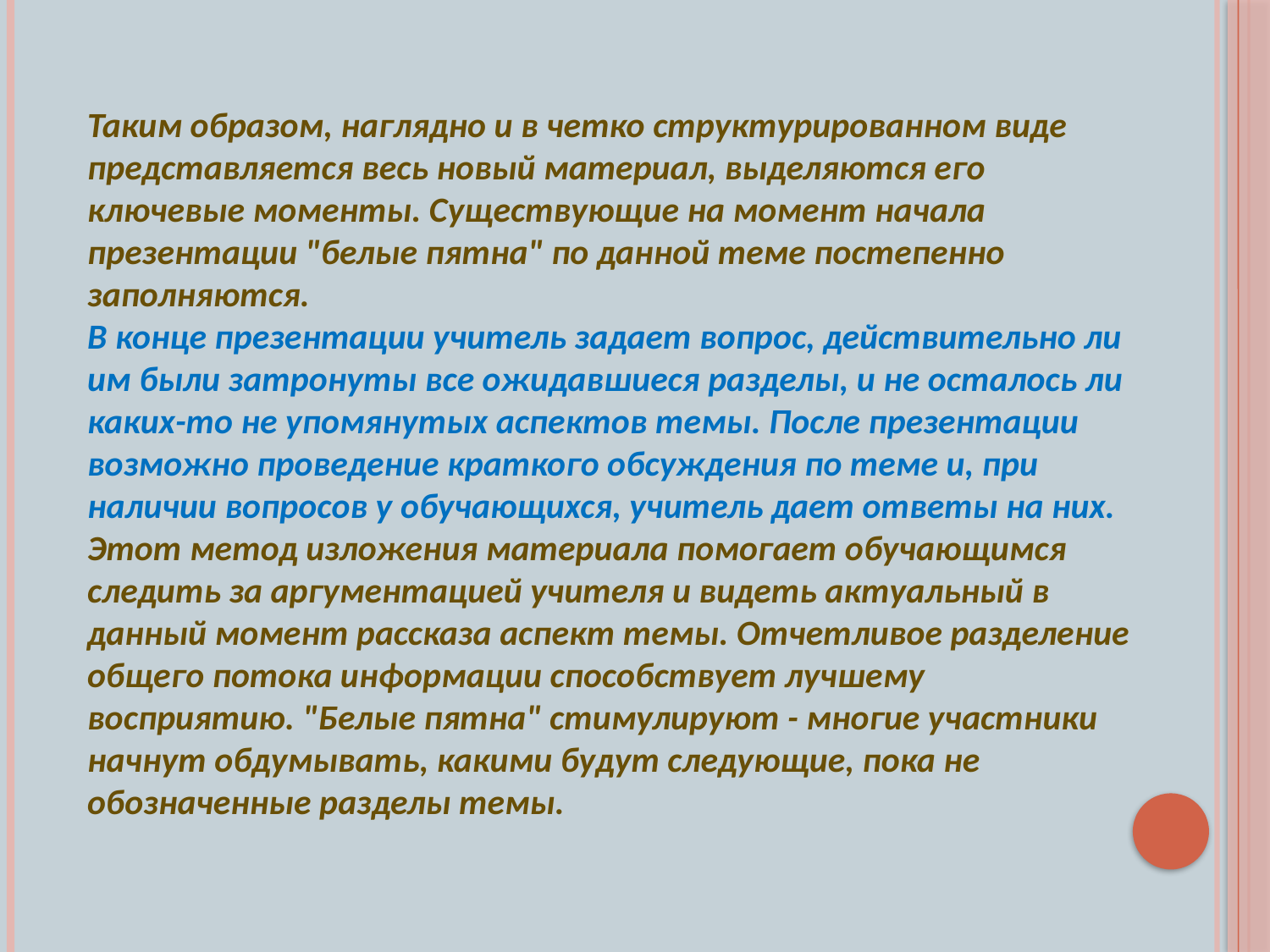

Таким образом, наглядно и в четко структурированном виде представляется весь новый материал, выделяются его ключевые моменты. Существующие на момент начала презентации "белые пятна" по данной теме постепенно заполняются.
В конце презентации учитель задает вопрос, действительно ли им были затронуты все ожидавшиеся разделы, и не осталось ли каких-то не упомянутых аспектов темы. После презентации возможно проведение краткого обсуждения по теме и, при наличии вопросов у обучающихся, учитель дает ответы на них.
Этот метод изложения материала помогает обучающимся следить за аргументацией учителя и видеть актуальный в данный момент рассказа аспект темы. Отчетливое разделение общего потока информации способствует лучшему восприятию. "Белые пятна" стимулируют - многие участники начнут обдумывать, какими будут следующие, пока не обозначенные разделы темы.